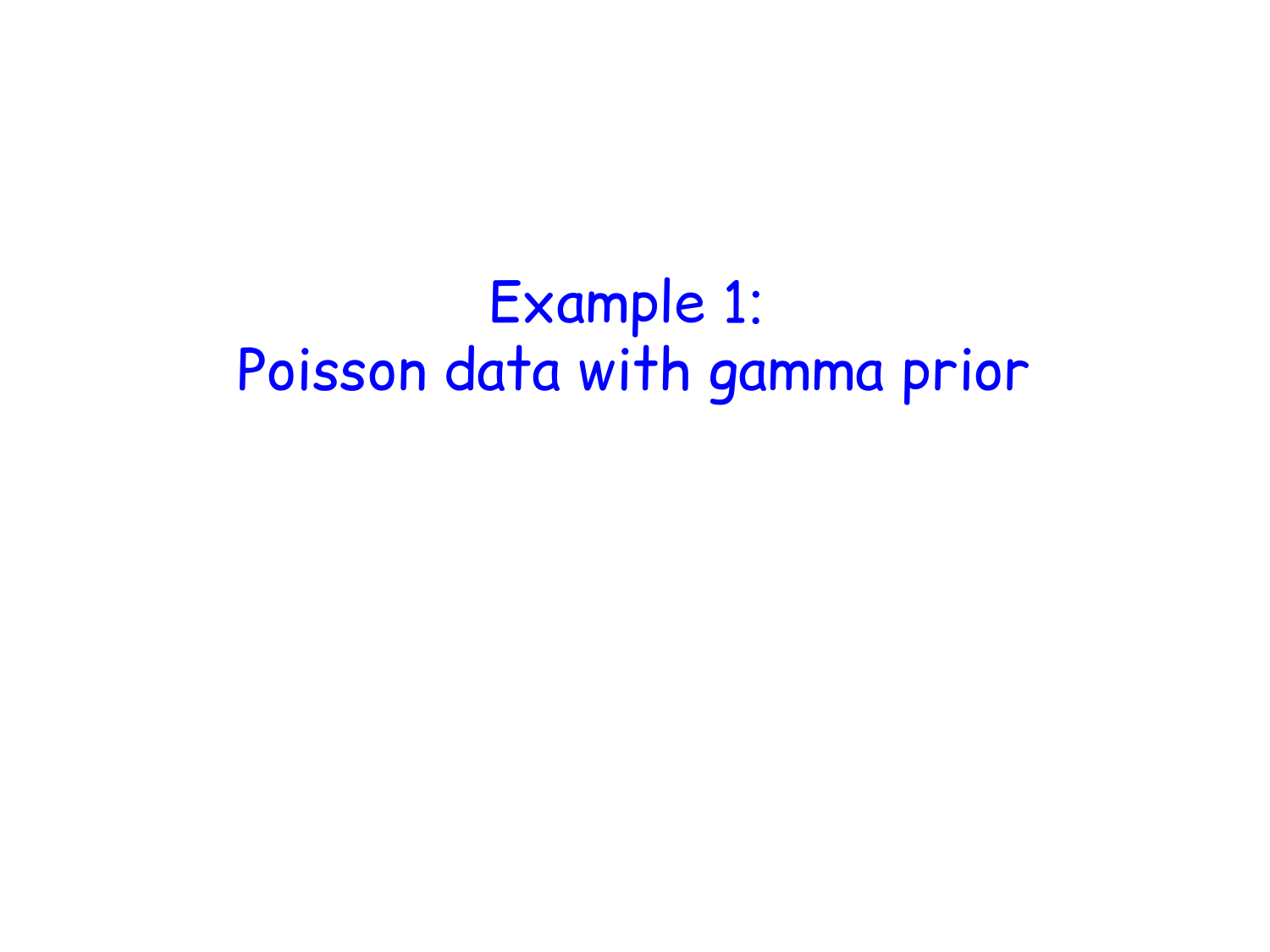

# Example 1: Poisson data with gamma prior